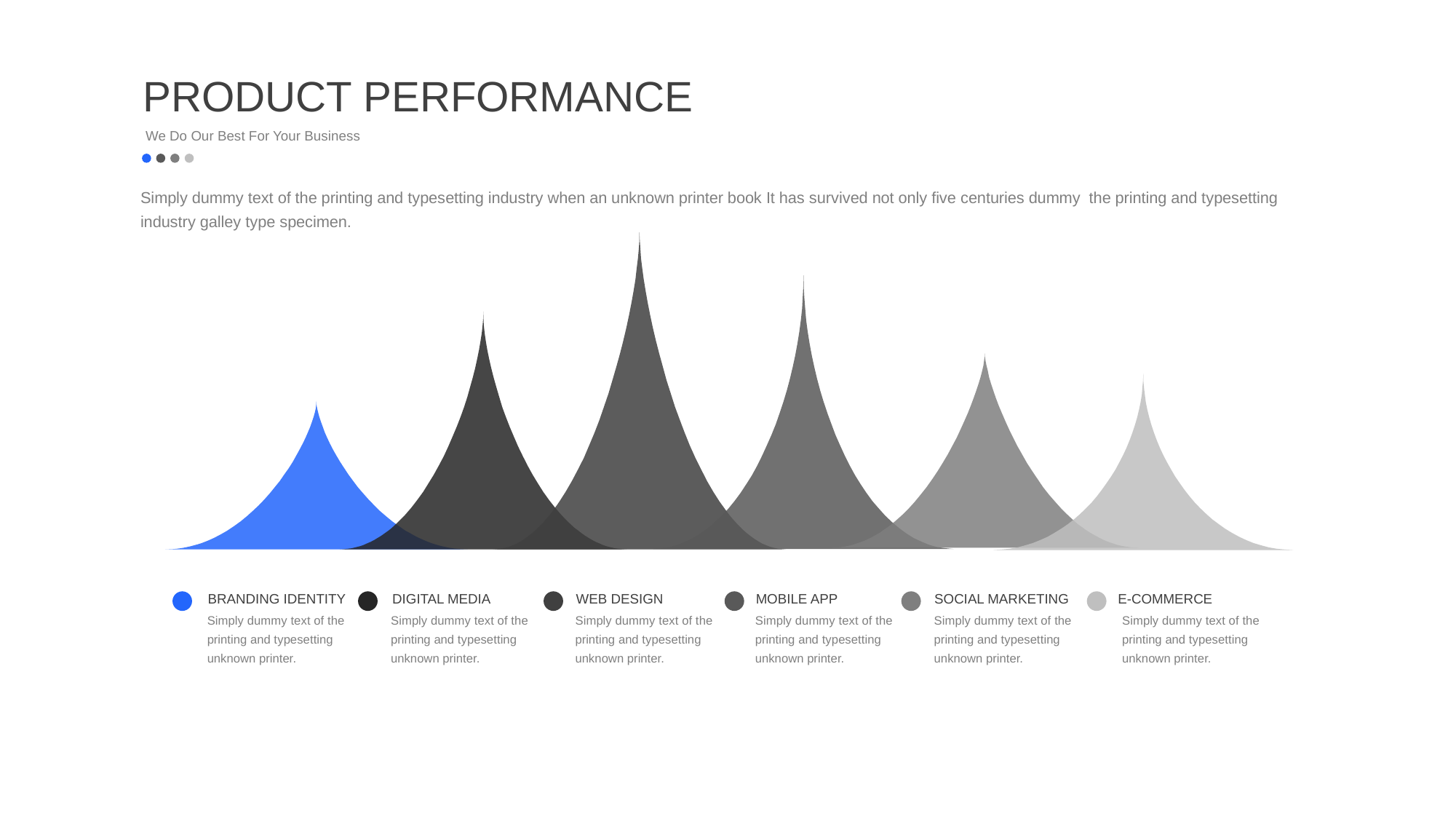

PRODUCT PERFORMANCE
We Do Our Best For Your Business

Simply dummy text of the printing and typesetting industry when an unknown printer book It has survived not only five centuries dummy  the printing and typesetting industry galley type specimen.

DIGITAL MEDIA
MOBILE APP
E-COMMERCE
BRANDING IDENTITY
WEB DESIGN
SOCIAL MARKETING

Simply dummy text of the printing and typesetting unknown printer.
Simply dummy text of the printing and typesetting unknown printer.
Simply dummy text of the printing and typesetting unknown printer.
Simply dummy text of the printing and typesetting unknown printer.
Simply dummy text of the printing and typesetting unknown printer.
Simply dummy text of the printing and typesetting unknown printer.